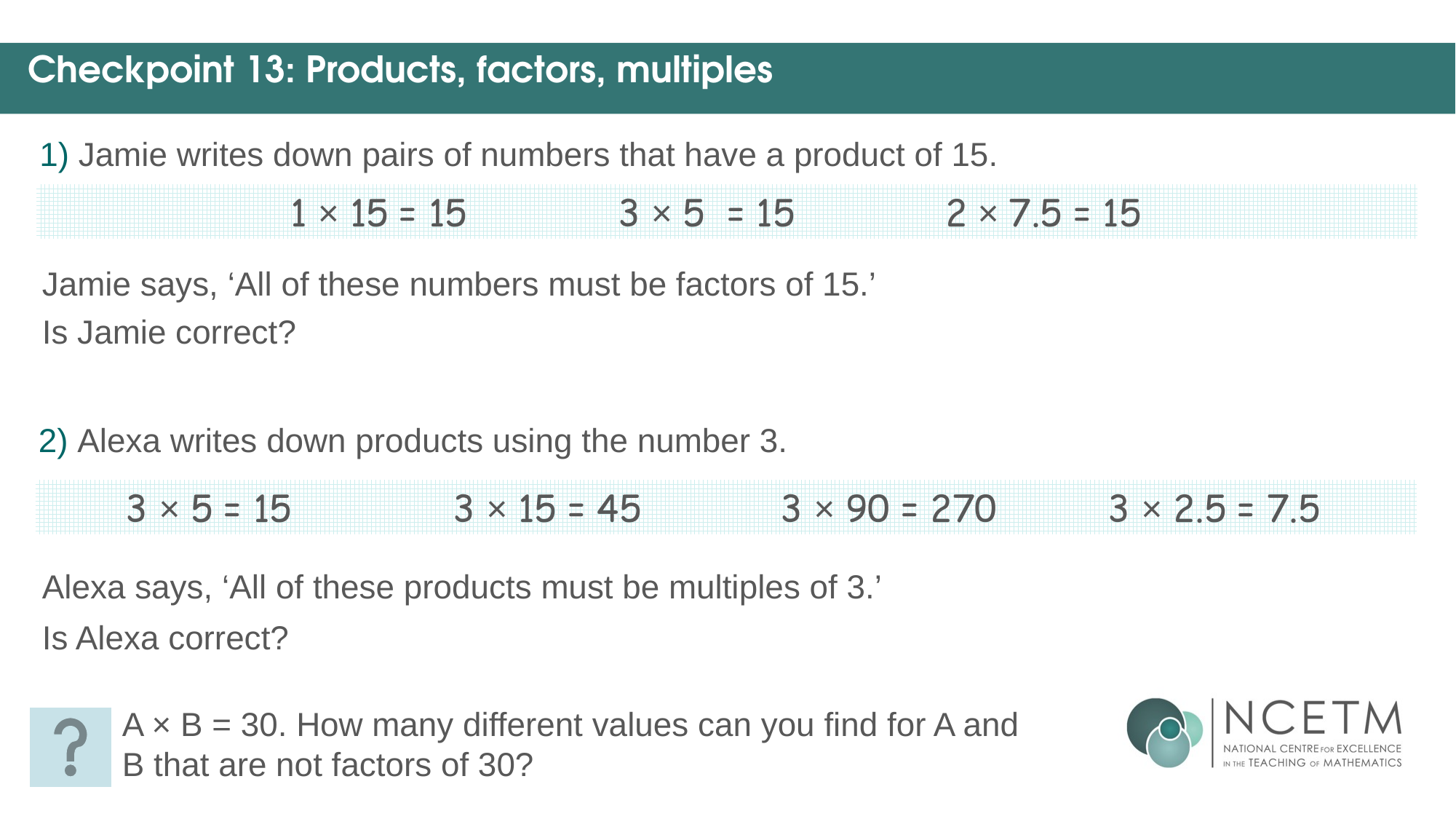

Checkpoint 13: Products, factors, multiples
1) Jamie writes down pairs of numbers that have a product of 15.
1 × 15 = 15		3 × 5	= 15		2 × 7.5 = 15
Jamie says, ‘All of these numbers must be factors of 15.’
Is Jamie correct?
2) Alexa writes down products using the number 3.
3 × 5 = 15		3 × 15 = 45	 	3 × 90 = 270		3 × 2.5 = 7.5
Alexa says, ‘All of these products must be multiples of 3.’
Is Alexa correct?
A × B = 30. How many different values can you find for A and B that are not factors of 30?